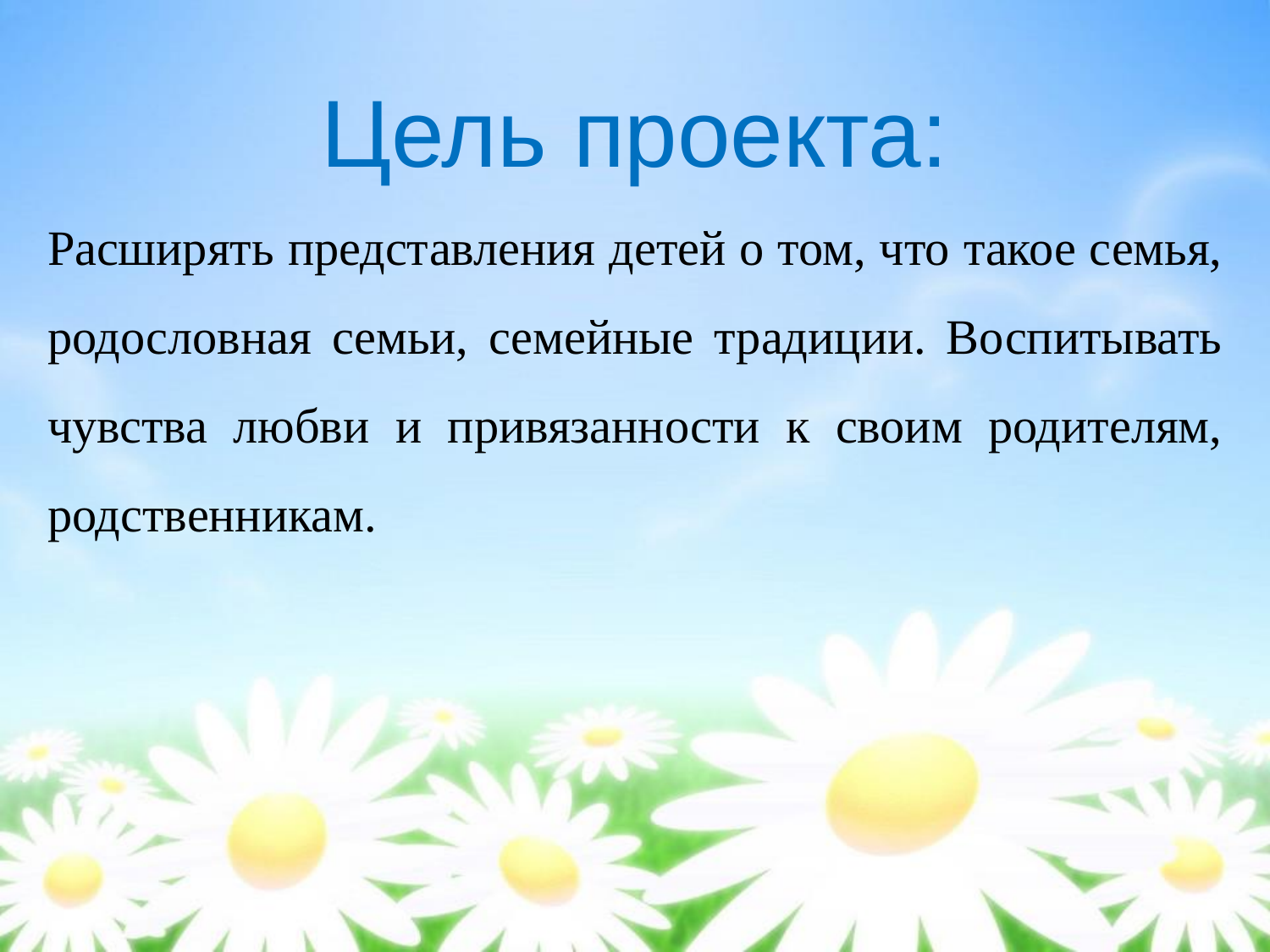

Цель проекта:
Расширять представления детей о том, что такое семья, родословная семьи, семейные традиции. Воспитывать чувства любви и привязанности к своим родителям, родственникам.